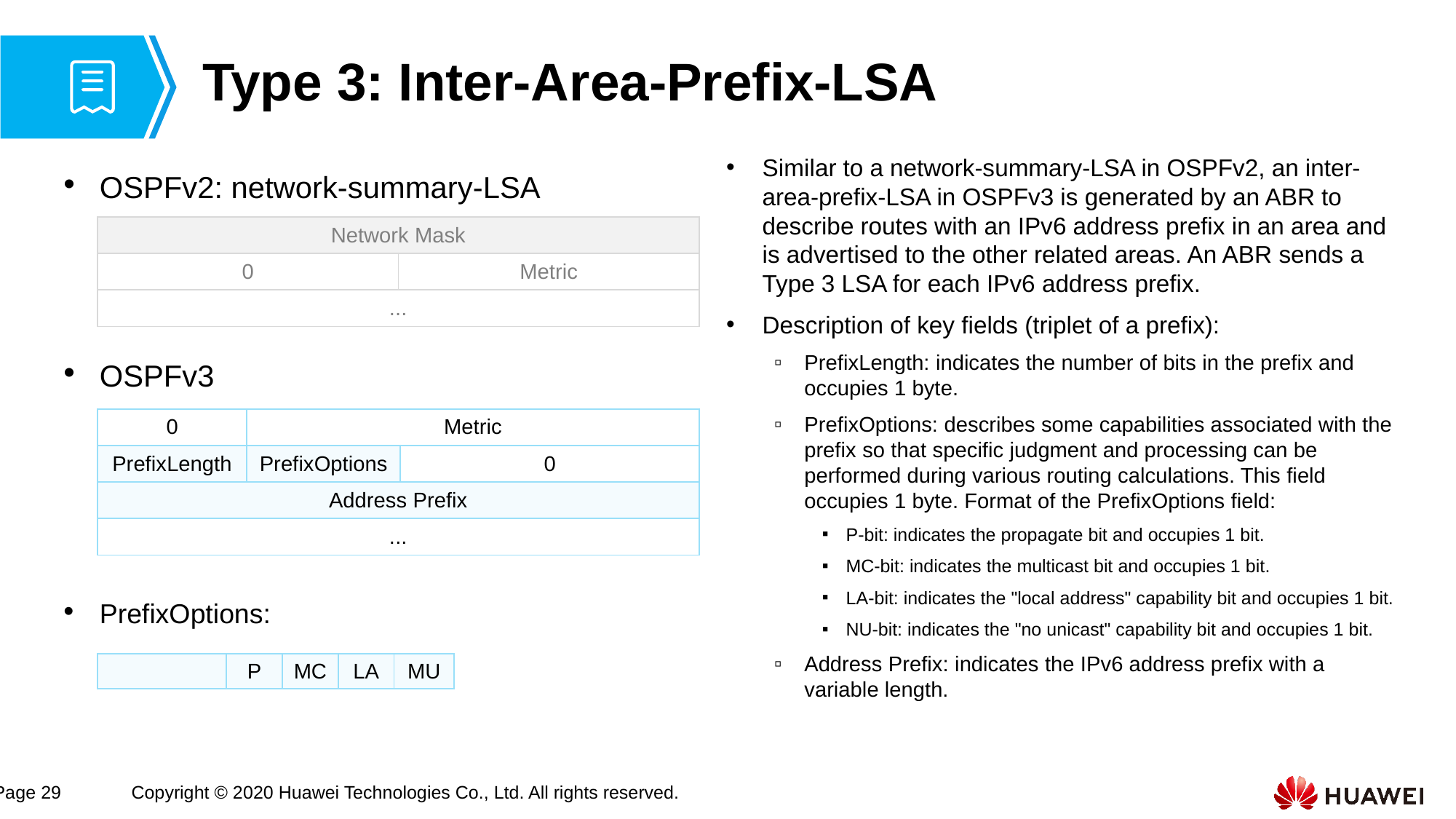

# Type 3: Inter-Area-Prefix-LSA
Similar to a network-summary-LSA in OSPFv2, an inter-area-prefix-LSA in OSPFv3 is generated by an ABR to describe routes with an IPv6 address prefix in an area and is advertised to the other related areas. An ABR sends a Type 3 LSA for each IPv6 address prefix.
Description of key fields (triplet of a prefix):
PrefixLength: indicates the number of bits in the prefix and occupies 1 byte.
PrefixOptions: describes some capabilities associated with the prefix so that specific judgment and processing can be performed during various routing calculations. This field occupies 1 byte. Format of the PrefixOptions field:
P-bit: indicates the propagate bit and occupies 1 bit.
MC-bit: indicates the multicast bit and occupies 1 bit.
LA-bit: indicates the "local address" capability bit and occupies 1 bit.
NU-bit: indicates the "no unicast" capability bit and occupies 1 bit.
Address Prefix: indicates the IPv6 address prefix with a variable length.
OSPFv2: network-summary-LSA

OSPFv3

PrefixOptions:
| Network Mask |  |
| --- | --- |
| 0 | Metric |
| ... |  |
| 0 | Metric |  |
| --- | --- | --- |
| PrefixLength | PrefixOptions | 0 |
| Address Prefix |  |  |
| ... |  |  |
|  | P | MC | LA | MU |
| --- | --- | --- | --- | --- |